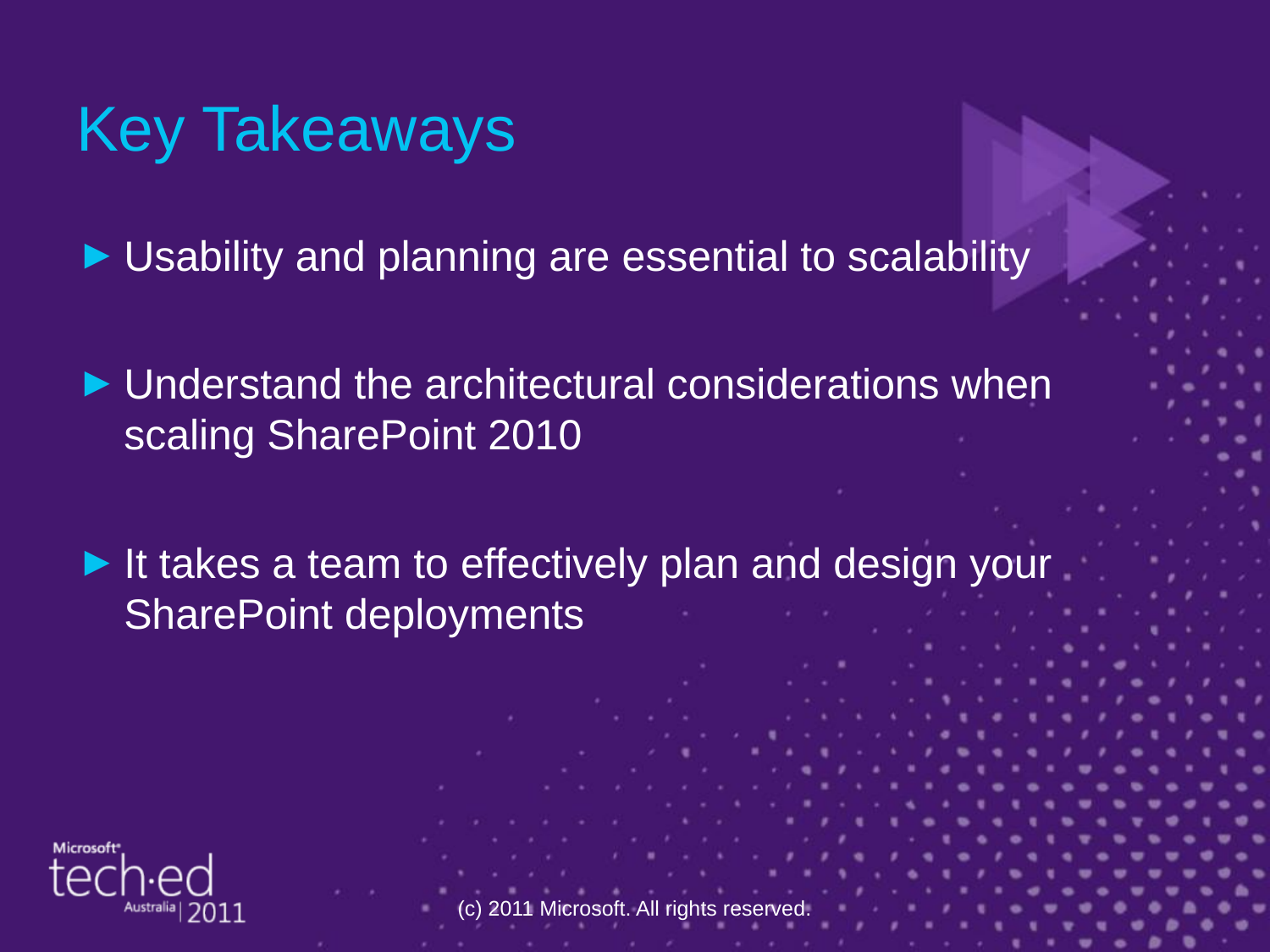

# Key Takeaways
Usability and planning are essential to scalability

Understand the architectural considerations when scaling SharePoint 2010

It takes a team to effectively plan and design your SharePoint deployments

(c) 2011 Microsoft. All rights reserved.